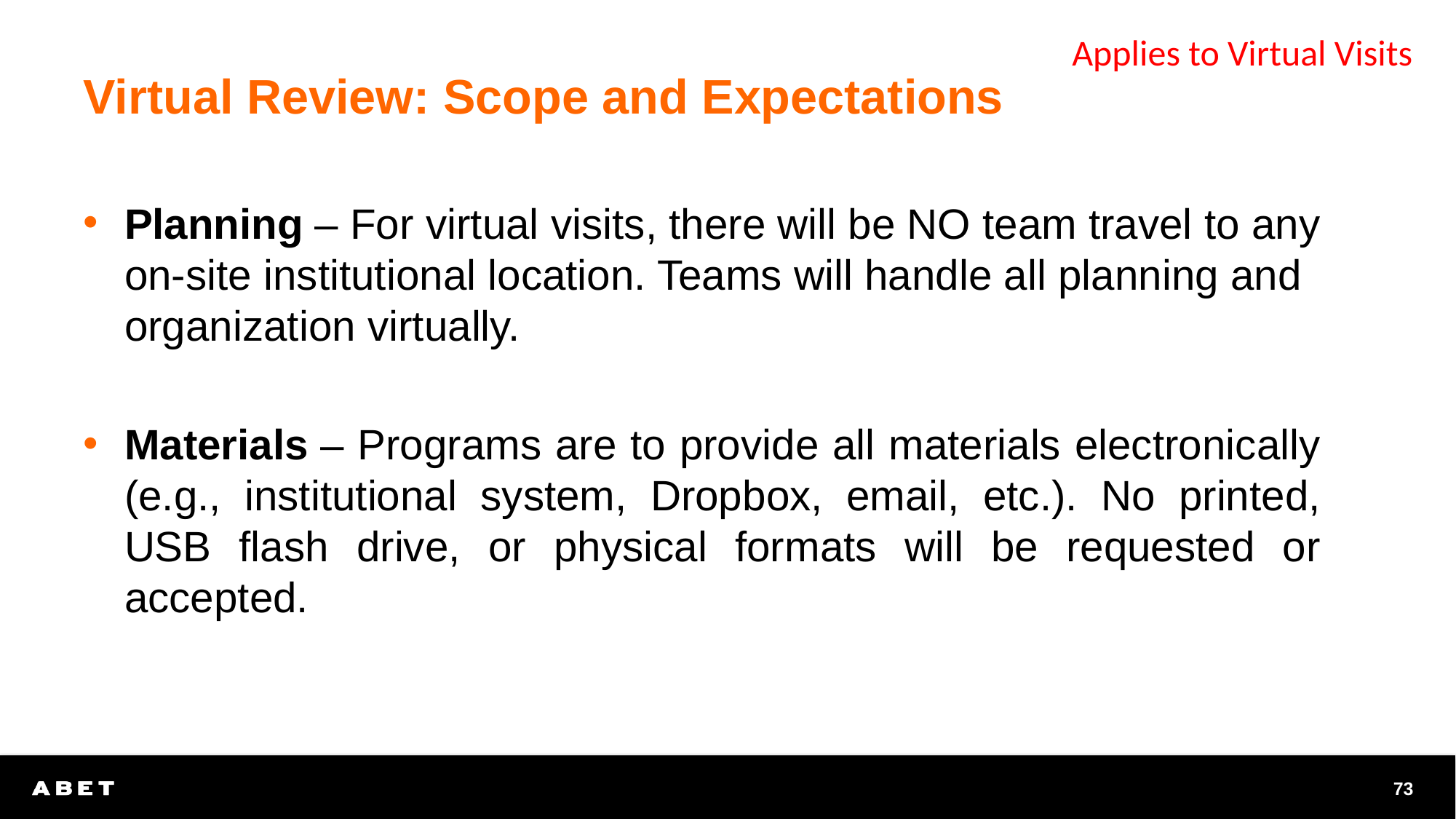

Applies to Virtual Visits
# Virtual Review: Scope and Expectations
Planning – For virtual visits, there will be NO team travel to any on-site institutional location. Teams will handle all planning and organization virtually.

Materials – Programs are to provide all materials electronically (e.g., institutional system, Dropbox, email, etc.). No printed, USB flash drive, or physical formats will be requested or accepted.